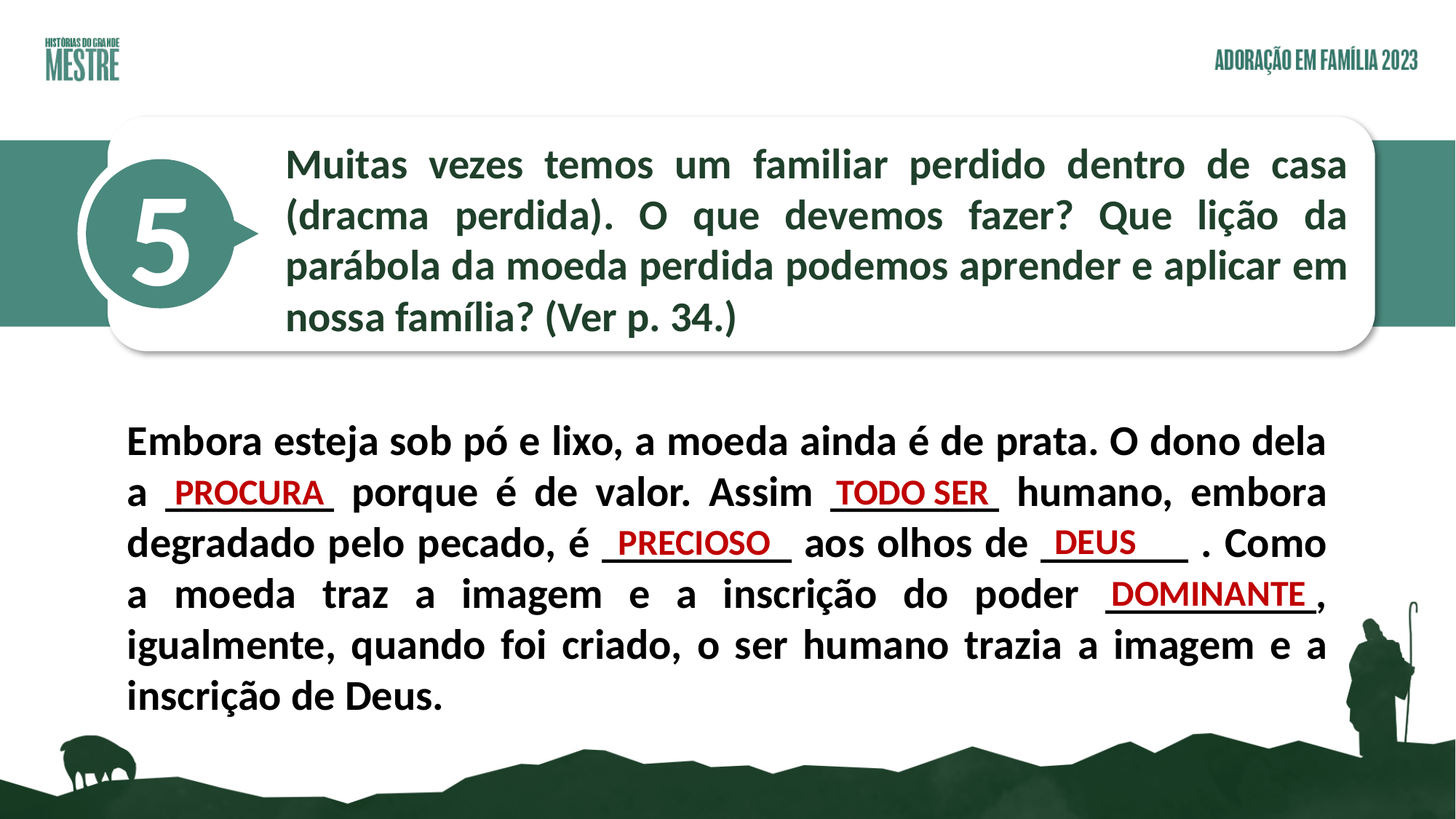

Muitas vezes temos um familiar perdido dentro de casa (dracma perdida). O que devemos fazer? Que lição da parábola da moeda perdida podemos aprender e aplicar em nossa família? (Ver p. 34.)
5
Embora esteja sob pó e lixo, a moeda ainda é de prata. O dono dela a ________ porque é de valor. Assim ________ humano, embora degradado pelo pecado, é _________ aos olhos de _______ . Como a moeda traz a imagem e a inscrição do poder __________, igualmente, quando foi criado, o ser humano trazia a imagem e a inscrição de Deus.
PROCURA
TODO SER
DEUS
PRECIOSO
DOMINANTE